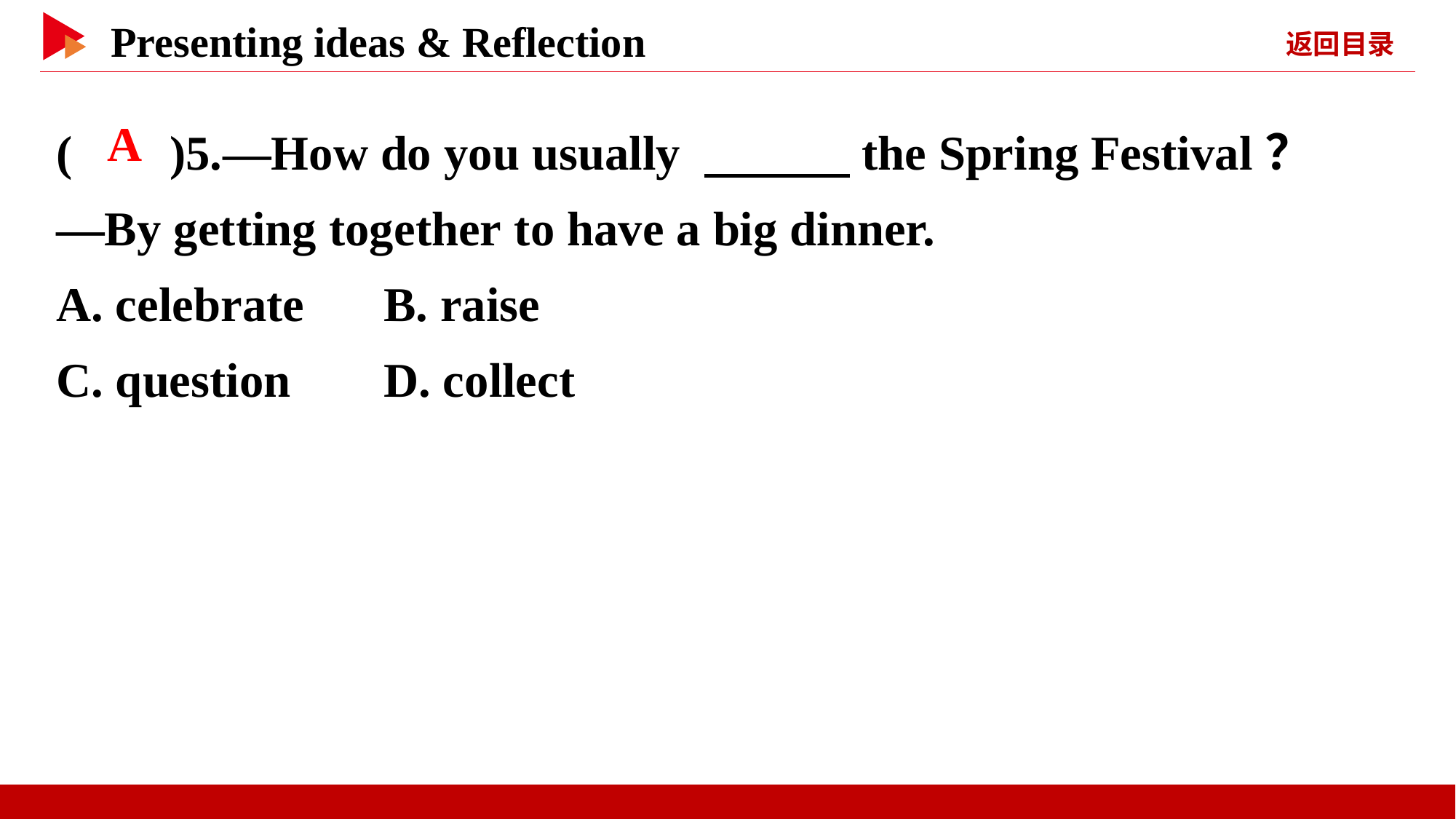

(        )5.—How do you usually 　　　the Spring Festival？
—By getting together to have a big dinner.
A. celebrate	B. raise
C. question	D. collect
   A